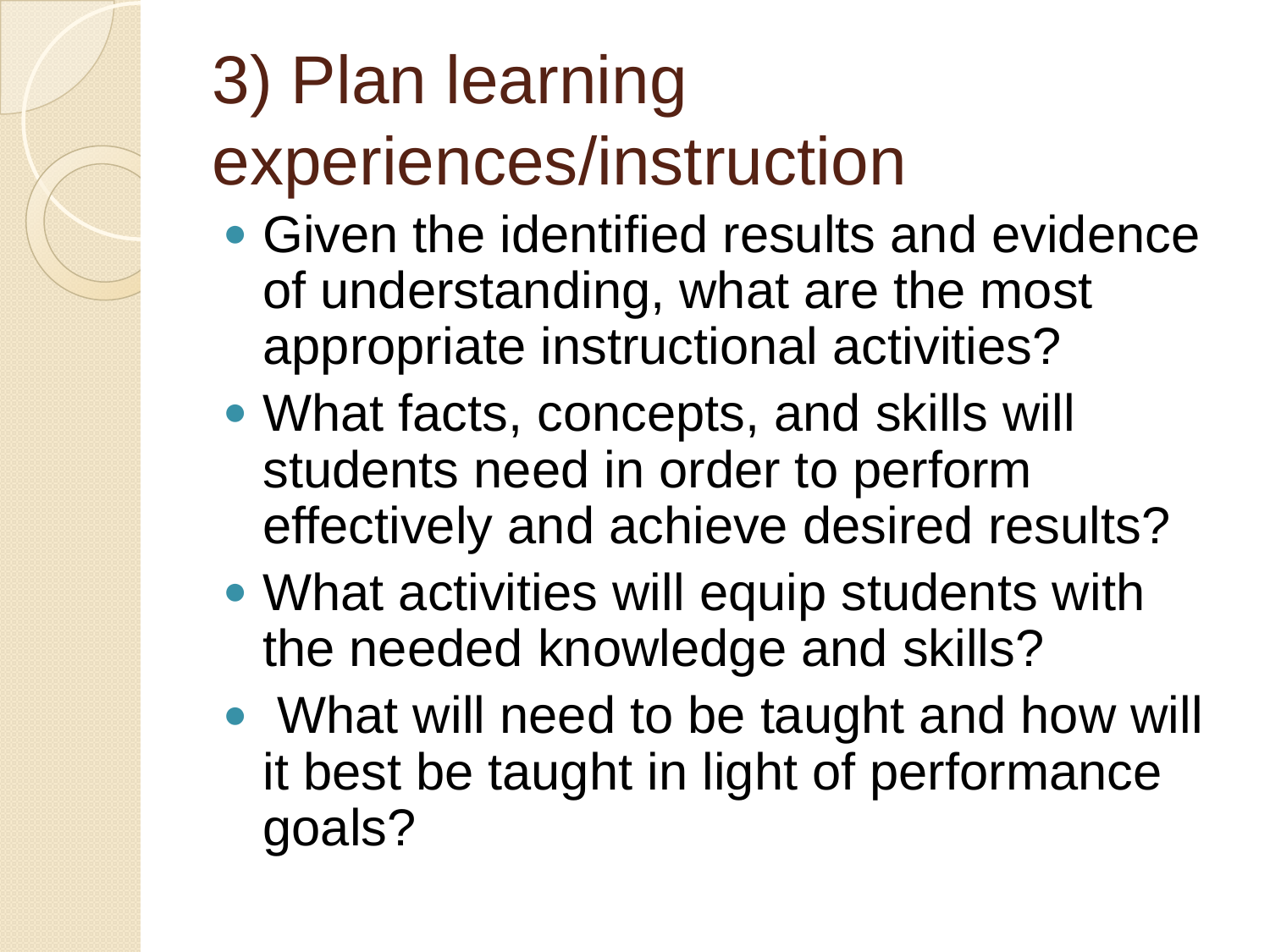

# 3) Plan learning experiences/instruction
Given the identified results and evidence of understanding, what are the most appropriate instructional activities?
What facts, concepts, and skills will students need in order to perform effectively and achieve desired results?
What activities will equip students with the needed knowledge and skills?
 What will need to be taught and how will it best be taught in light of performance goals?